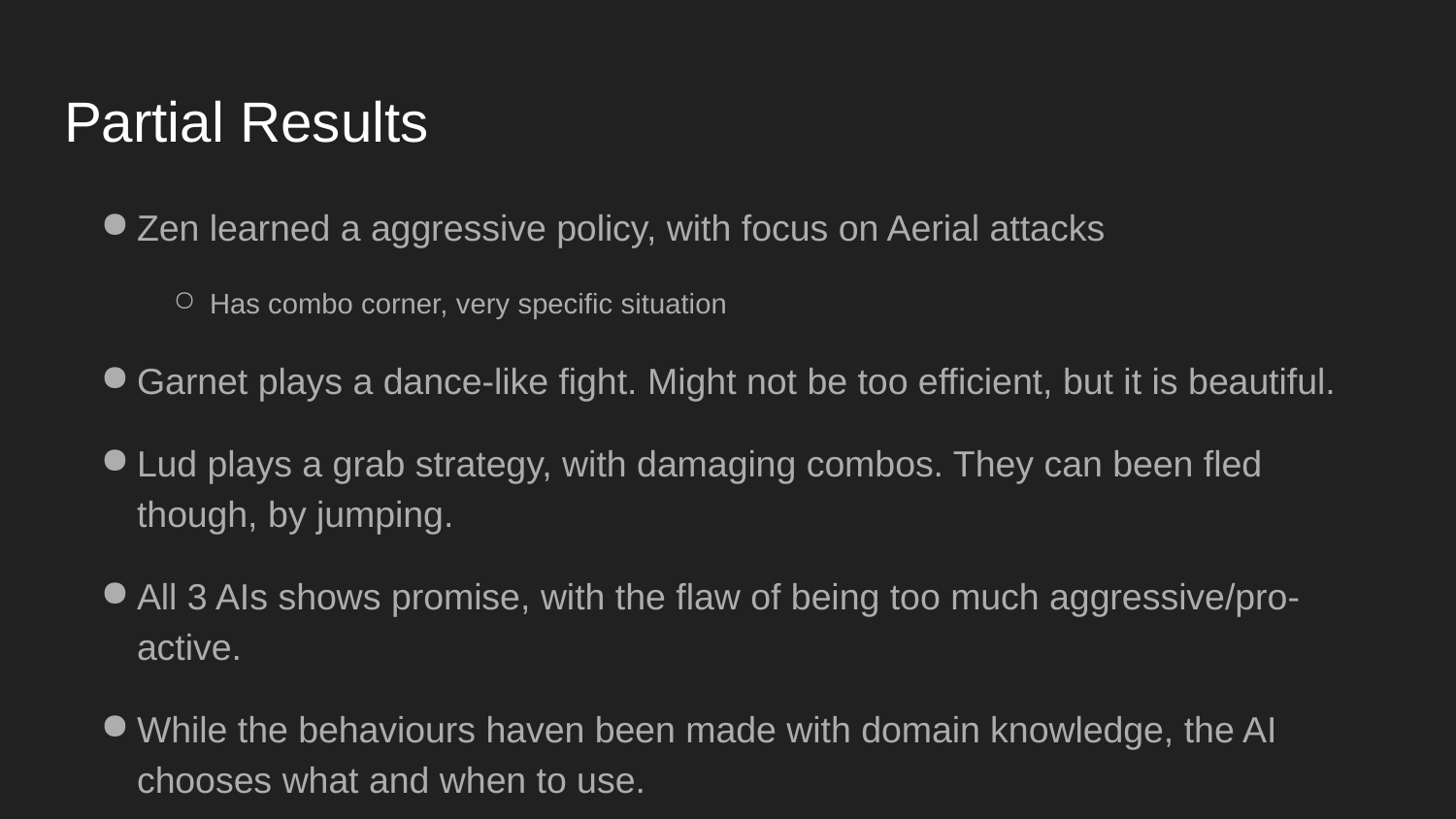

# Partial Results
Zen learned a aggressive policy, with focus on Aerial attacks
Has combo corner, very specific situation
Garnet plays a dance-like fight. Might not be too efficient, but it is beautiful.
Lud plays a grab strategy, with damaging combos. They can been fled though, by jumping.
All 3 AIs shows promise, with the flaw of being too much aggressive/pro-active.
While the behaviours haven been made with domain knowledge, the AI chooses what and when to use.